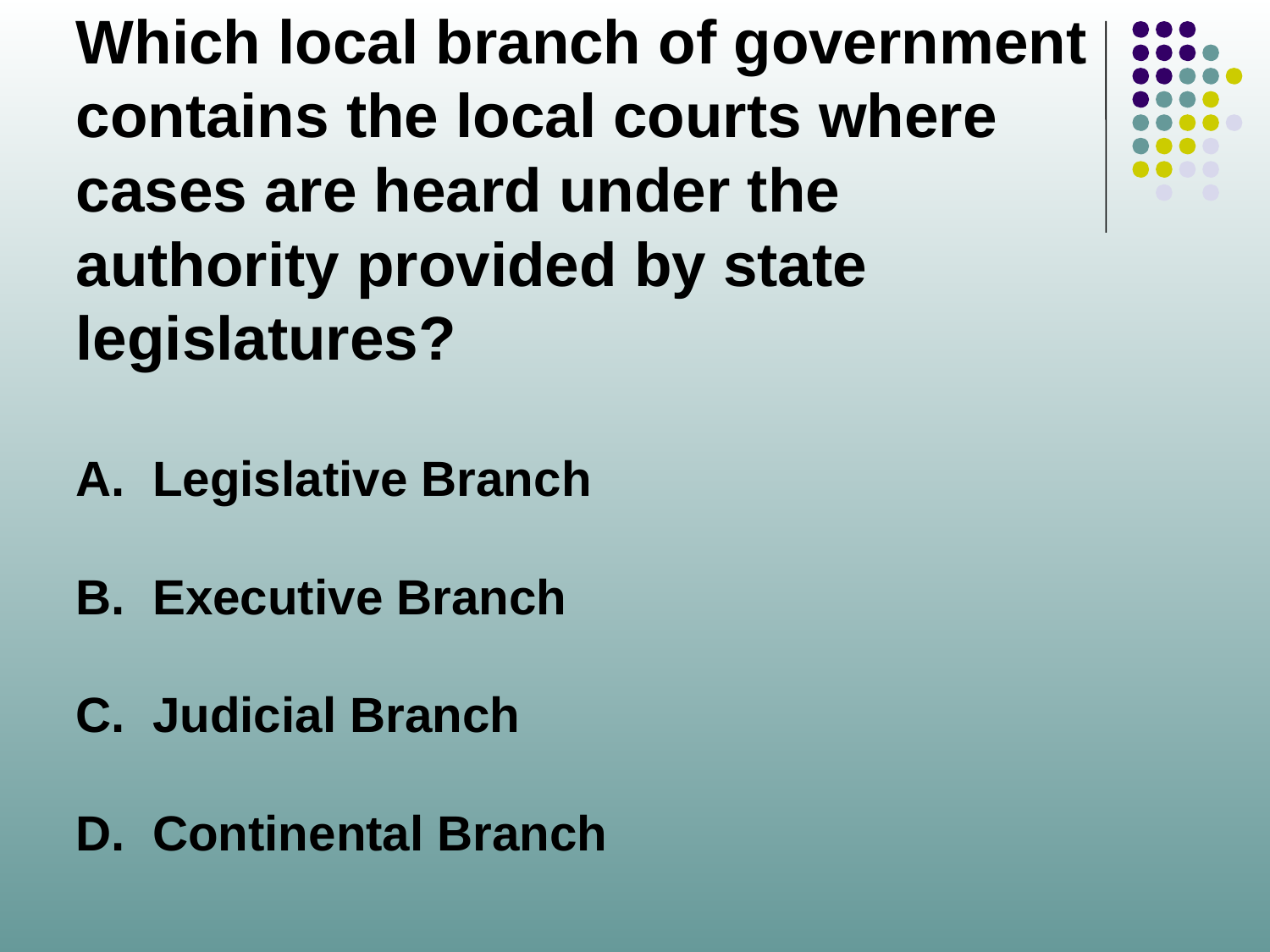

Which local branch of government contains the local courts where cases are heard under the authority provided by state legislatures?
A.  Legislative Branch
B.  Executive Branch
C.  Judicial Branch
D.  Continental Branch